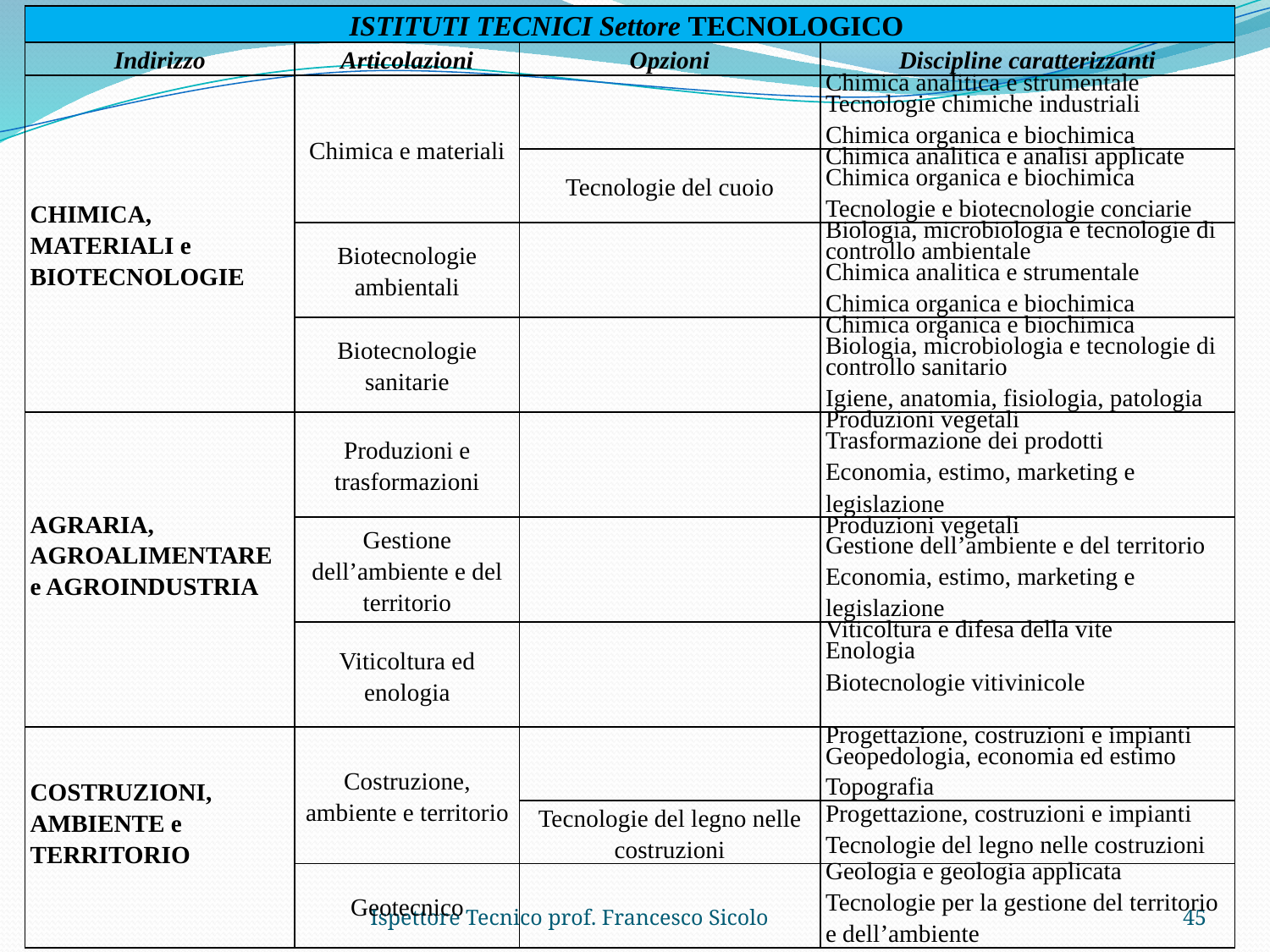

| ISTITUTI TECNICI Settore TECNOLOGICO |  |  |  |
| --- | --- | --- | --- |
| Indirizzo | Articolazioni | Opzioni | Discipline caratterizzanti |
| CHIMICA, MATERIALI e BIOTECNOLOGIE | Chimica e materiali |  | Chimica analitica e strumentale Tecnologie chimiche industriali Chimica organica e biochimica |
|  |  | Tecnologie del cuoio | Chimica analitica e analisi applicate Chimica organica e biochimica Tecnologie e biotecnologie conciarie |
|  | Biotecnologie ambientali |  | Biologia, microbiologia e tecnologie di controllo ambientale Chimica analitica e strumentale Chimica organica e biochimica |
|  | Biotecnologie sanitarie |  | Chimica organica e biochimica Biologia, microbiologia e tecnologie di controllo sanitario Igiene, anatomia, fisiologia, patologia |
| AGRARIA, AGROALIMENTARE e AGROINDUSTRIA | Produzioni e trasformazioni |  | Produzioni vegetali Trasformazione dei prodotti Economia, estimo, marketing e legislazione |
|  | Gestione dell’ambiente e del territorio |  | Produzioni vegetali Gestione dell’ambiente e del territorio Economia, estimo, marketing e legislazione |
|  | Viticoltura ed enologia |  | Viticoltura e difesa della vite Enologia Biotecnologie vitivinicole |
| COSTRUZIONI, AMBIENTE e TERRITORIO | Costruzione, ambiente e territorio |  | Progettazione, costruzioni e impianti Geopedologia, economia ed estimo Topografia |
|  |  | Tecnologie del legno nelle costruzioni | Progettazione, costruzioni e impianti Tecnologie del legno nelle costruzioni |
|  | Geotecnico |  | Geologia e geologia applicata Tecnologie per la gestione del territorio e dell’ambiente |
Ispettore Tecnico prof. Francesco Sicolo
45